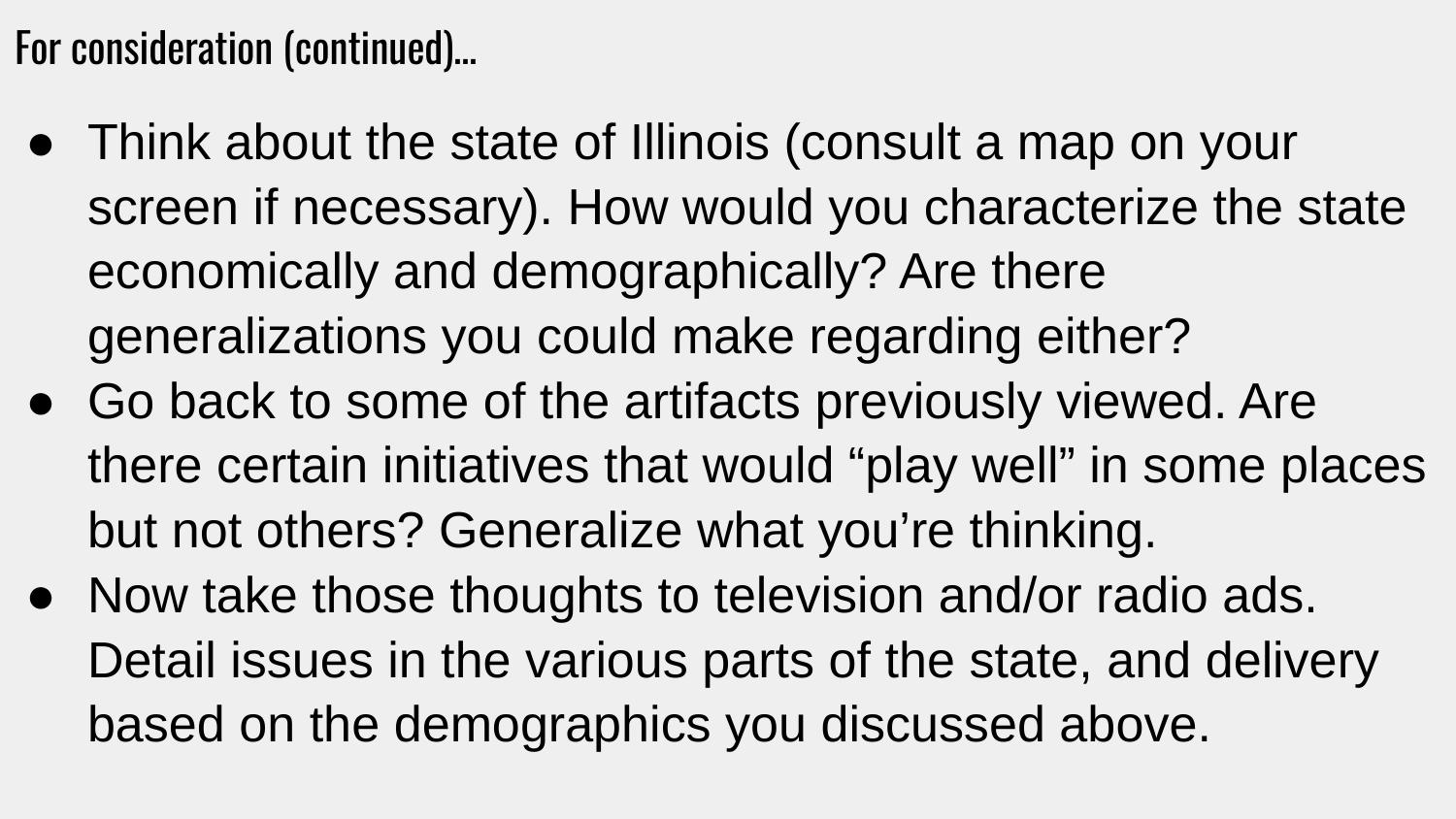

# For consideration (continued)…
Think about the state of Illinois (consult a map on your screen if necessary). How would you characterize the state economically and demographically? Are there generalizations you could make regarding either?
Go back to some of the artifacts previously viewed. Are there certain initiatives that would “play well” in some places but not others? Generalize what you’re thinking.
Now take those thoughts to television and/or radio ads. Detail issues in the various parts of the state, and delivery based on the demographics you discussed above.